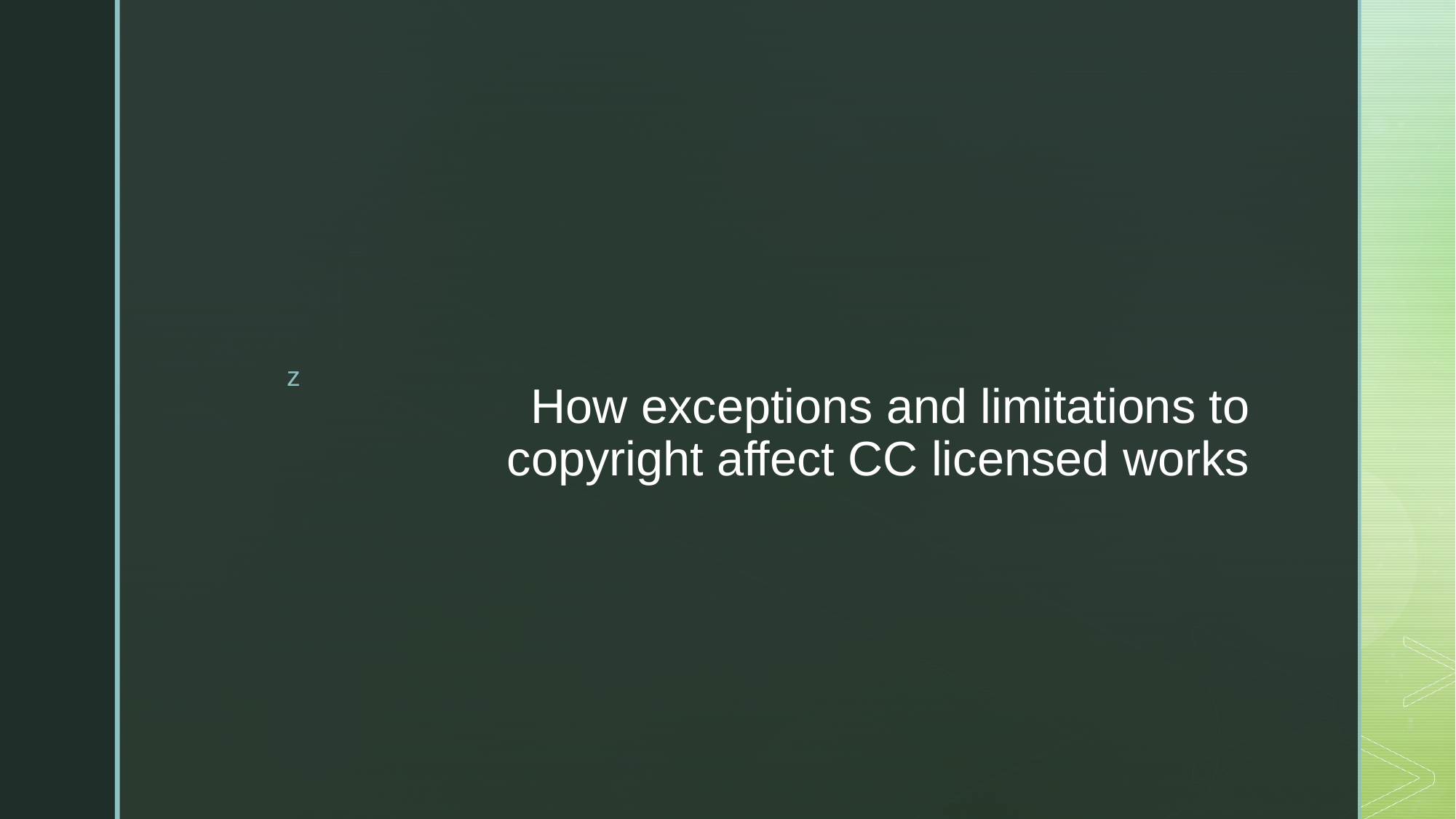

# How exceptions and limitations to copyright affect CC licensed works